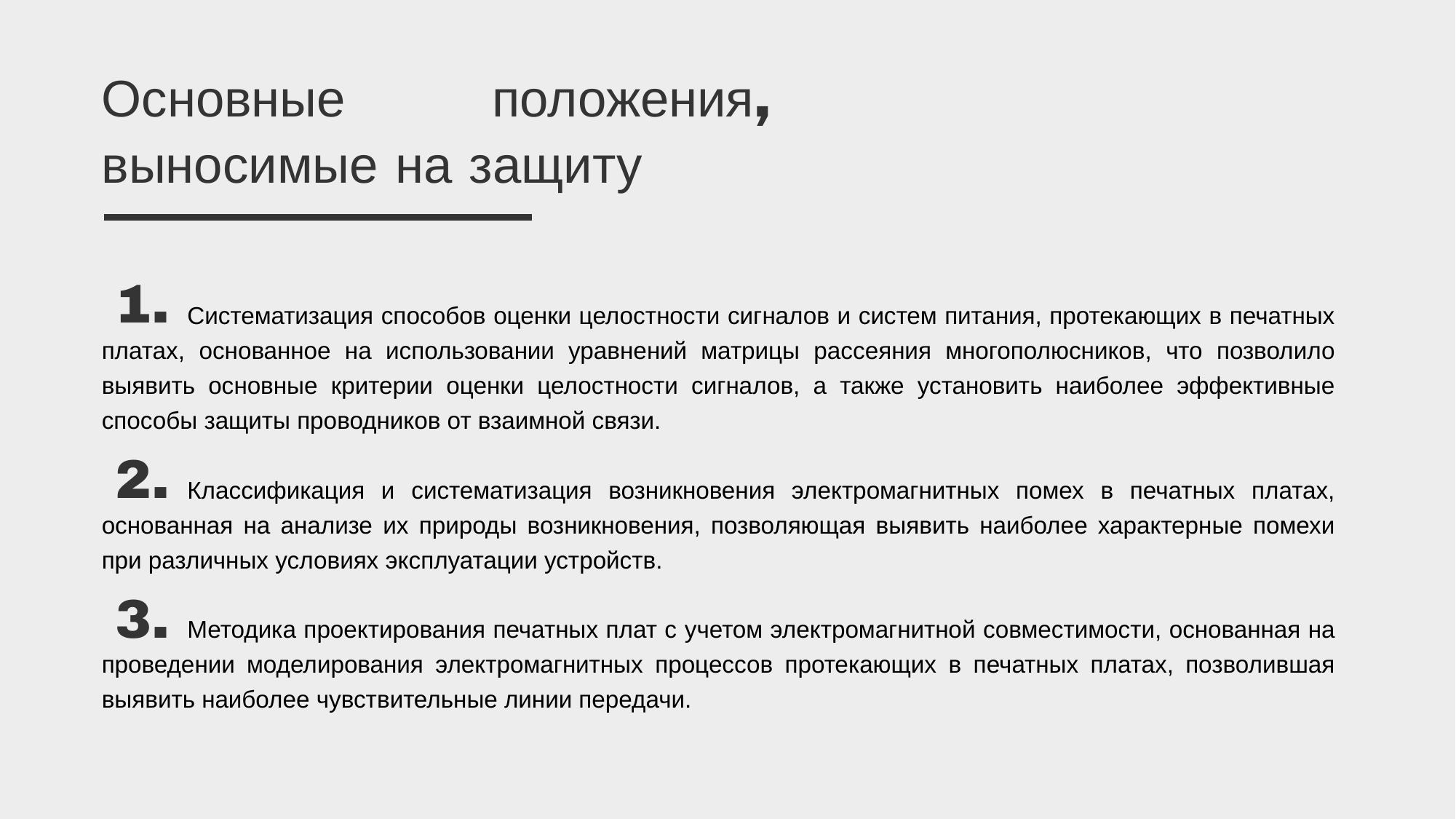

Основные положения, выносимые на защиту
1.
Систематизация способов оценки целостности сигналов и систем питания, протекающих в печатных платах, основанное на использовании уравнений матрицы рассеяния многополюсников, что позволило выявить основные критерии оценки целостности сигналов, а также установить наиболее эффективные способы защиты проводников от взаимной связи.

Классификация и систематизация возникновения электромагнитных помех в печатных платах, основанная на анализе их природы возникновения, позволяющая выявить наиболее характерные помехи при различных условиях эксплуатации устройств.

Методика проектирования печатных плат с учетом электромагнитной совместимости, основанная на проведении моделирования электромагнитных процессов протекающих в печатных платах, позволившая выявить наиболее чувствительные линии передачи.
2.
3.